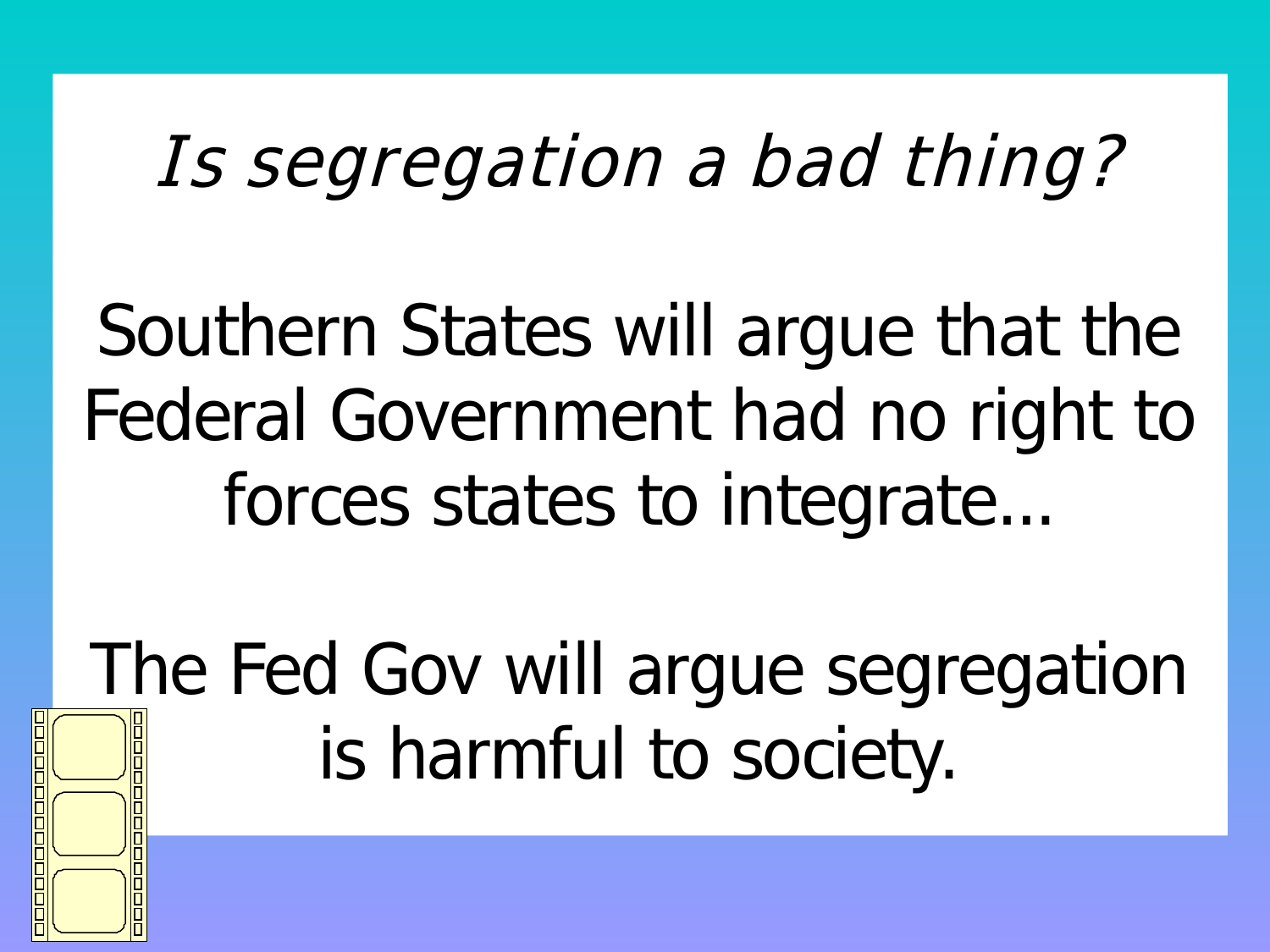

Is segregation a bad thing?

Southern States will argue that the Federal Government had no right to forces states to integrate…

The Fed Gov will argue segregation is harmful to society.